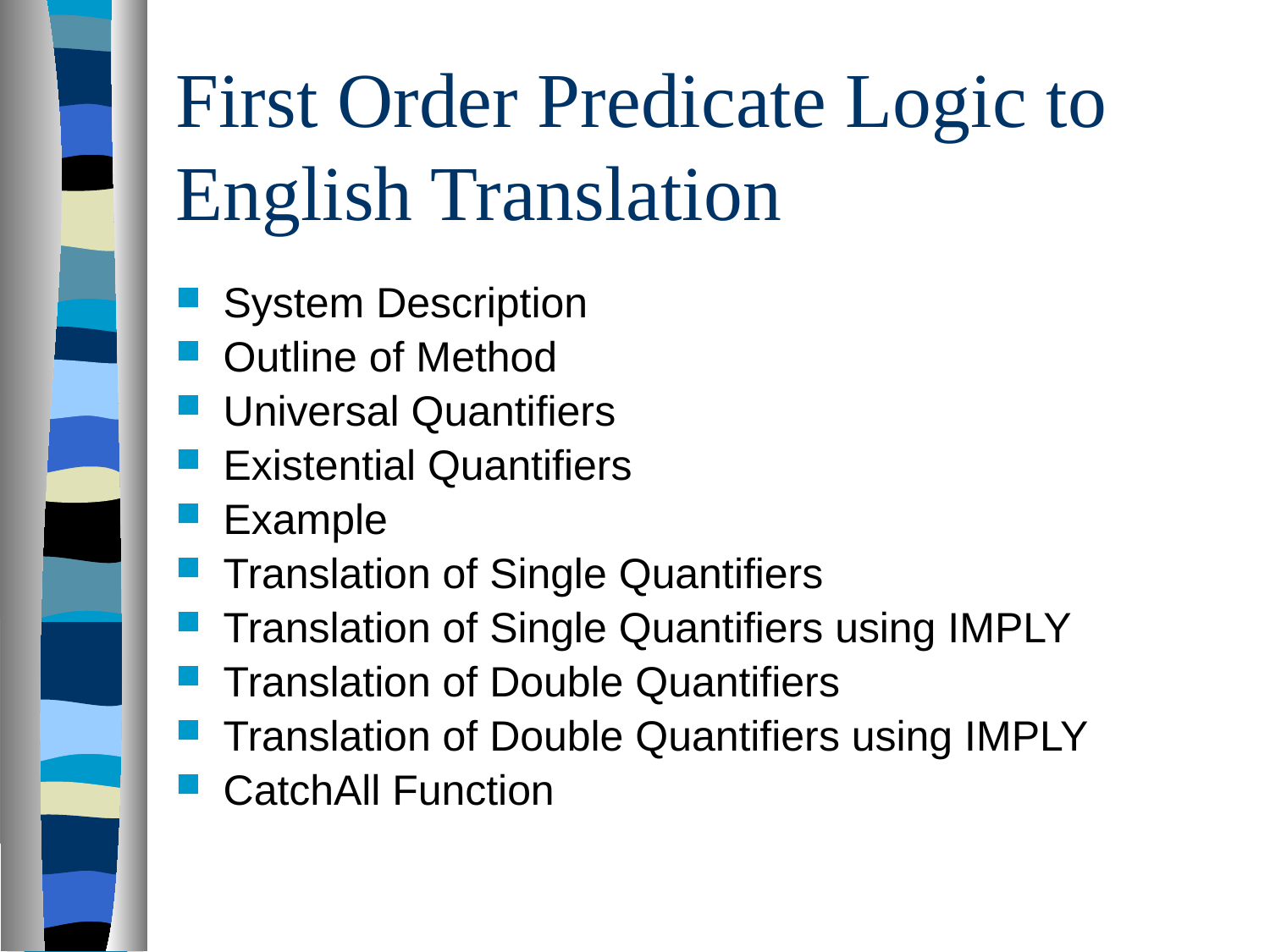

# First Order Predicate Logic to English Translation
System Description
Outline of Method
Universal Quantifiers
Existential Quantifiers
Example
Translation of Single Quantifiers
Translation of Single Quantifiers using IMPLY
Translation of Double Quantifiers
Translation of Double Quantifiers using IMPLY
CatchAll Function